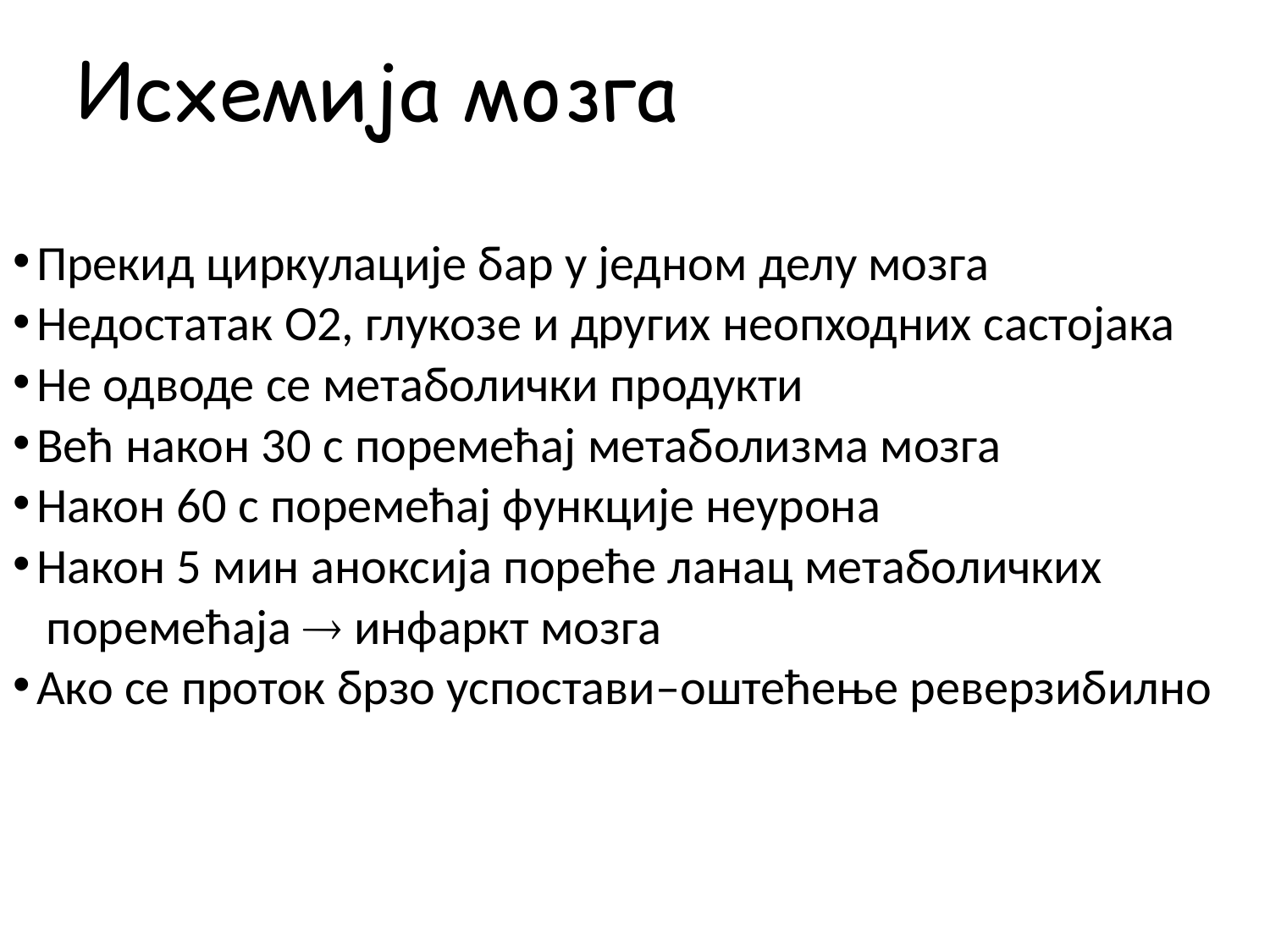

# Исхемија мозга
Прекид циркулације бар у једном делу мозга
Недостатак О2, глукозе и других неопходних састојака
Не одводе се метаболички продукти
Већ након 30 с поремећај метаболизма мозга
Након 60 с поремећај функције неурона
Након 5 мин аноксија пореће ланац метаболичких
   поремећаја → инфаркт мозга
Ако се проток брзо успостави–оштећење реверзибилно